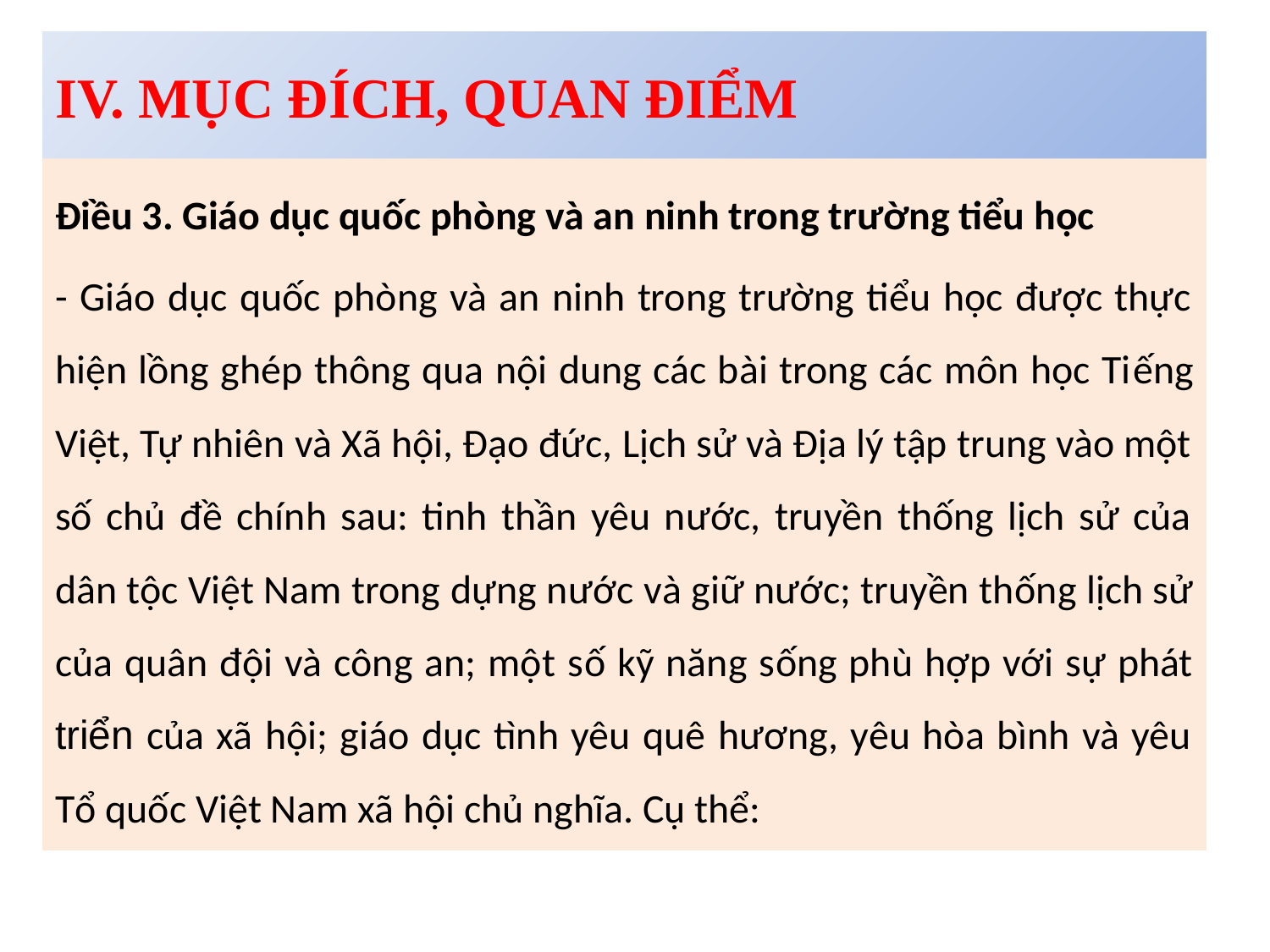

# IV. MỤC ĐÍCH, QUAN ĐIỂM
Điều 3. Giáo dục quốc phòng và an ninh trong trường tiểu học
- Giáo dục quốc phòng và an ninh trong trường tiểu học được thực hiện lồng ghép thông qua nội dung các bài trong các môn học Tiếng Việt, Tự nhiên và Xã hội, Đạo đức, Lịch sử và Địa lý tập trung vào một số chủ đề chính sau: tinh thần yêu nước, truyền thống lịch sử của dân tộc Việt Nam trong dựng nước và giữ nước; truyền thống lịch sử của quân đội và công an; một số kỹ năng sống phù hợp với sự phát triển của xã hội; giáo dục tình yêu quê hương, yêu hòa bình và yêu Tổ quốc Việt Nam xã hội chủ nghĩa. Cụ thể: